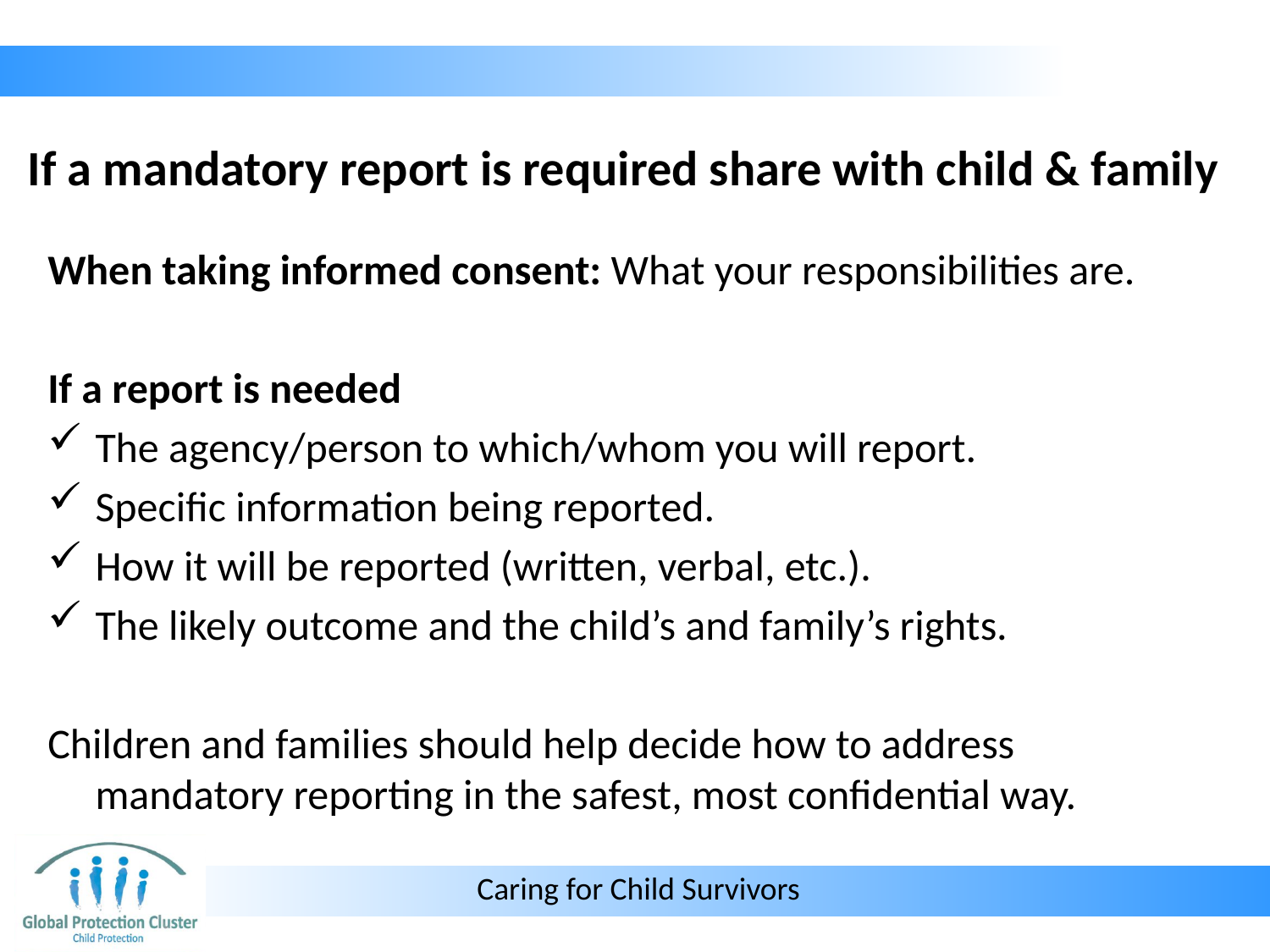

# If a mandatory report is required share with child & family
When taking informed consent: What your responsibilities are.

If a report is needed
The agency/person to which/whom you will report.
Specific information being reported.
How it will be reported (written, verbal, etc.).
The likely outcome and the child’s and family’s rights.

Children and families should help decide how to address 	mandatory reporting in the safest, most confidential way.

 Caring for Child Survivors